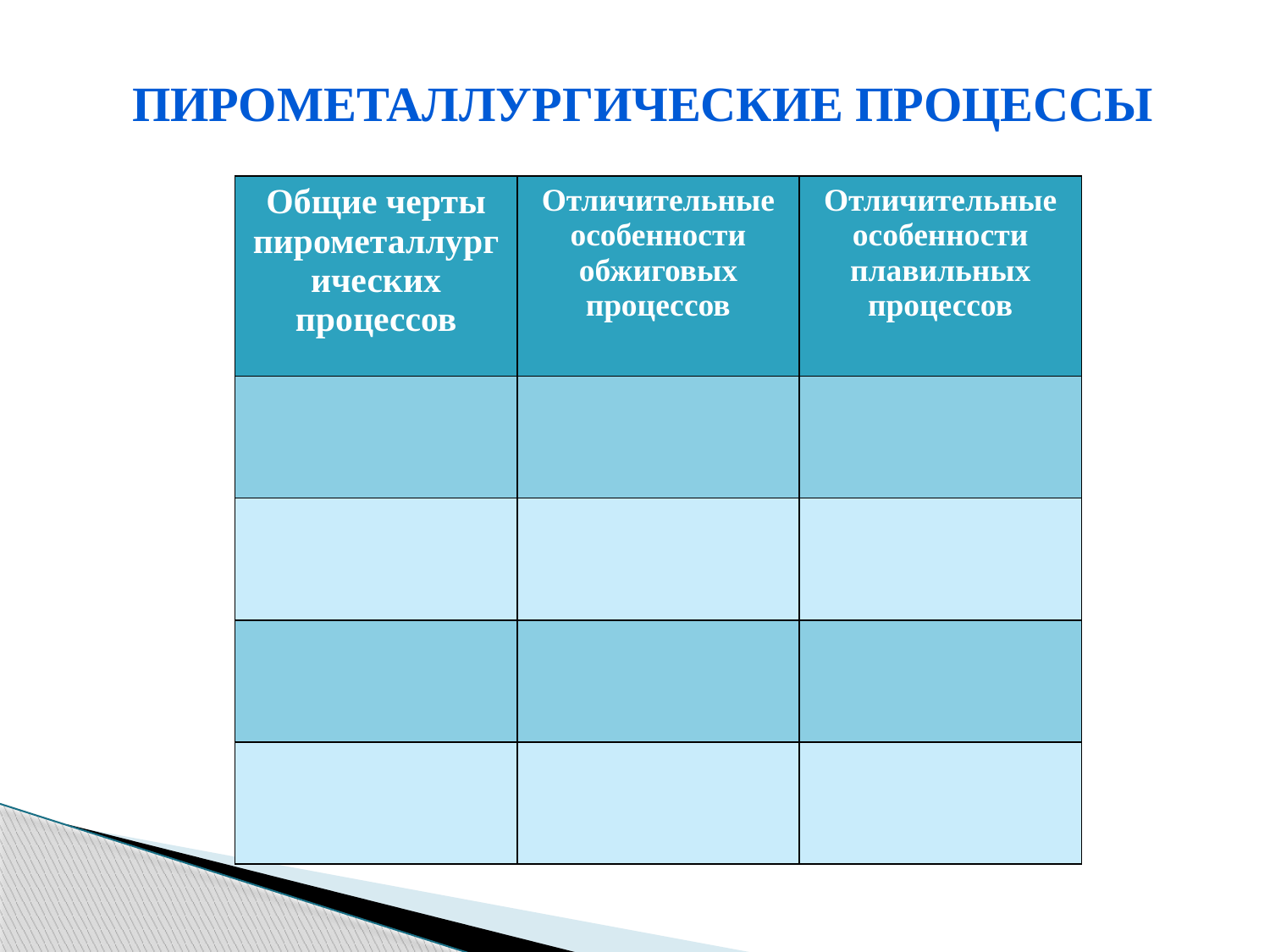

Пирометаллургические процессы

| Общие черты пирометаллургических процессов | Отличительные особенности обжиговых процессов | Отличительные особенности плавильных процессов |
| --- | --- | --- |
|  |  |  |
|  |  |  |
|  |  |  |
|  |  |  |